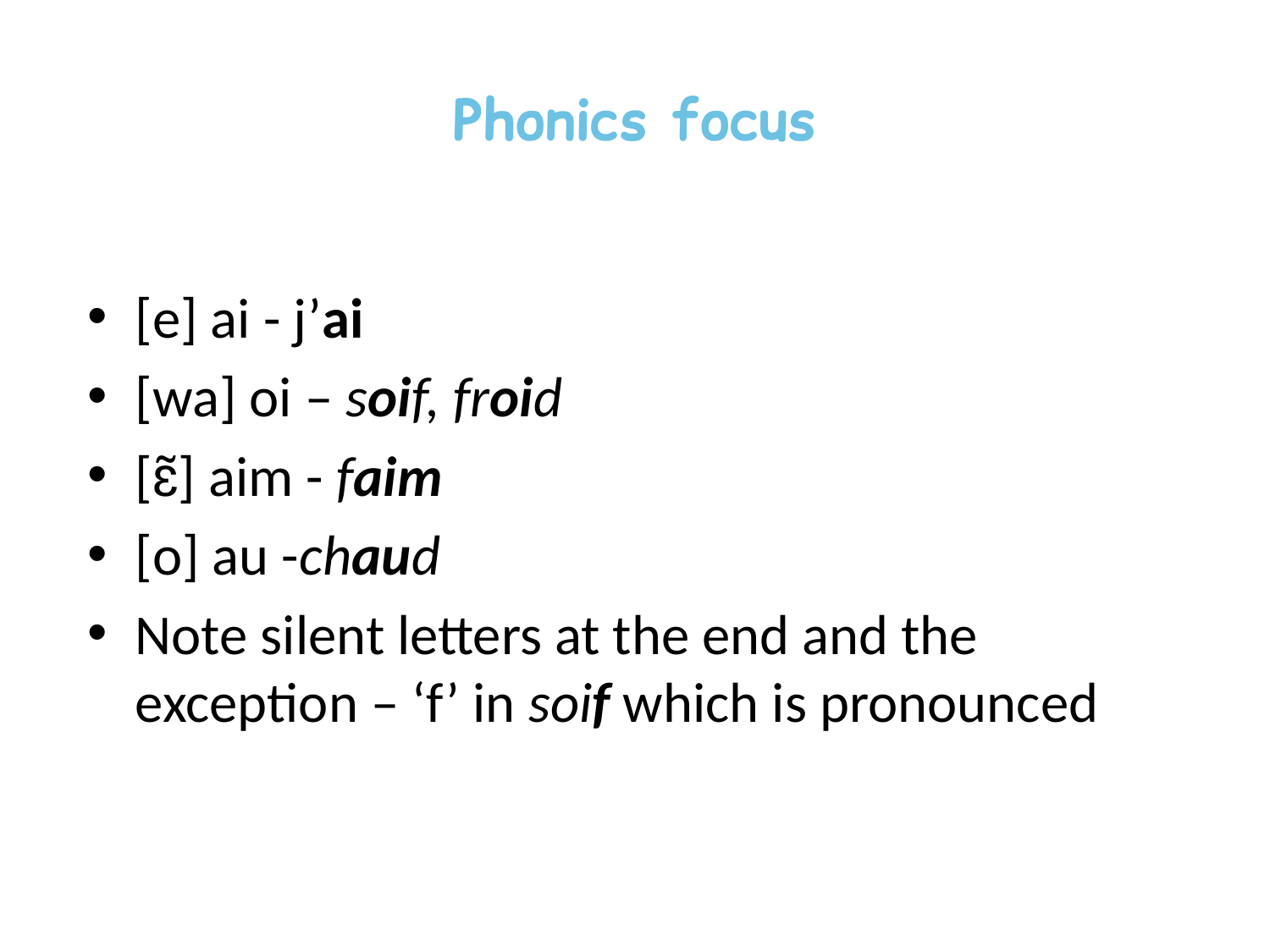

# Phonics focus

[e] ai - j’ai
[wa] oi – soif, froid
[ɛ̃] aim - faim
[o] au -chaud
Note silent letters at the end and the exception – ‘f’ in soif which is pronounced